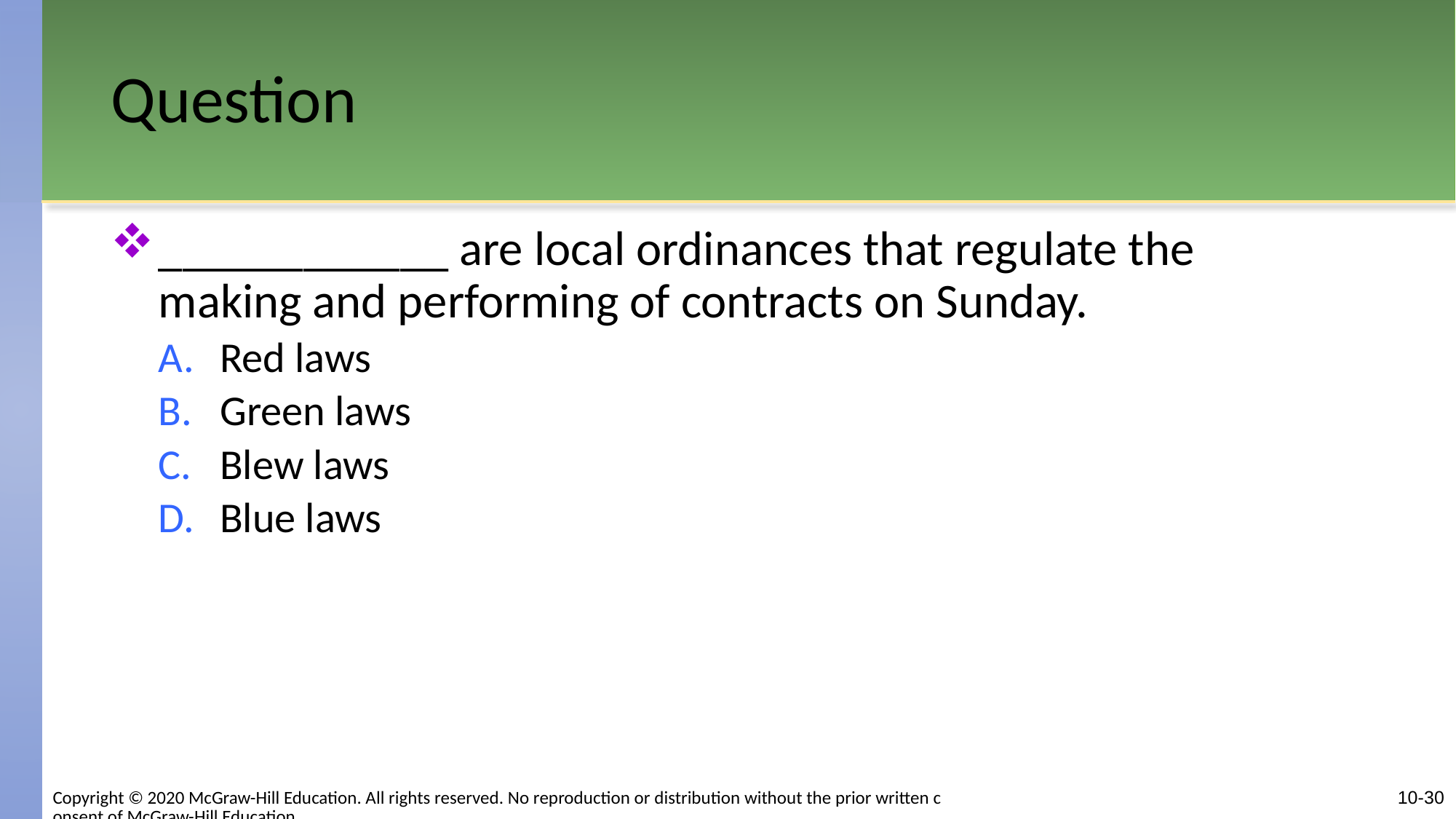

# Question
____________ are local ordinances that regulate the making and performing of contracts on Sunday.
Red laws
Green laws
Blew laws
Blue laws
Copyright © 2020 McGraw-Hill Education. All rights reserved. No reproduction or distribution without the prior written consent of McGraw-Hill Education.
10-30